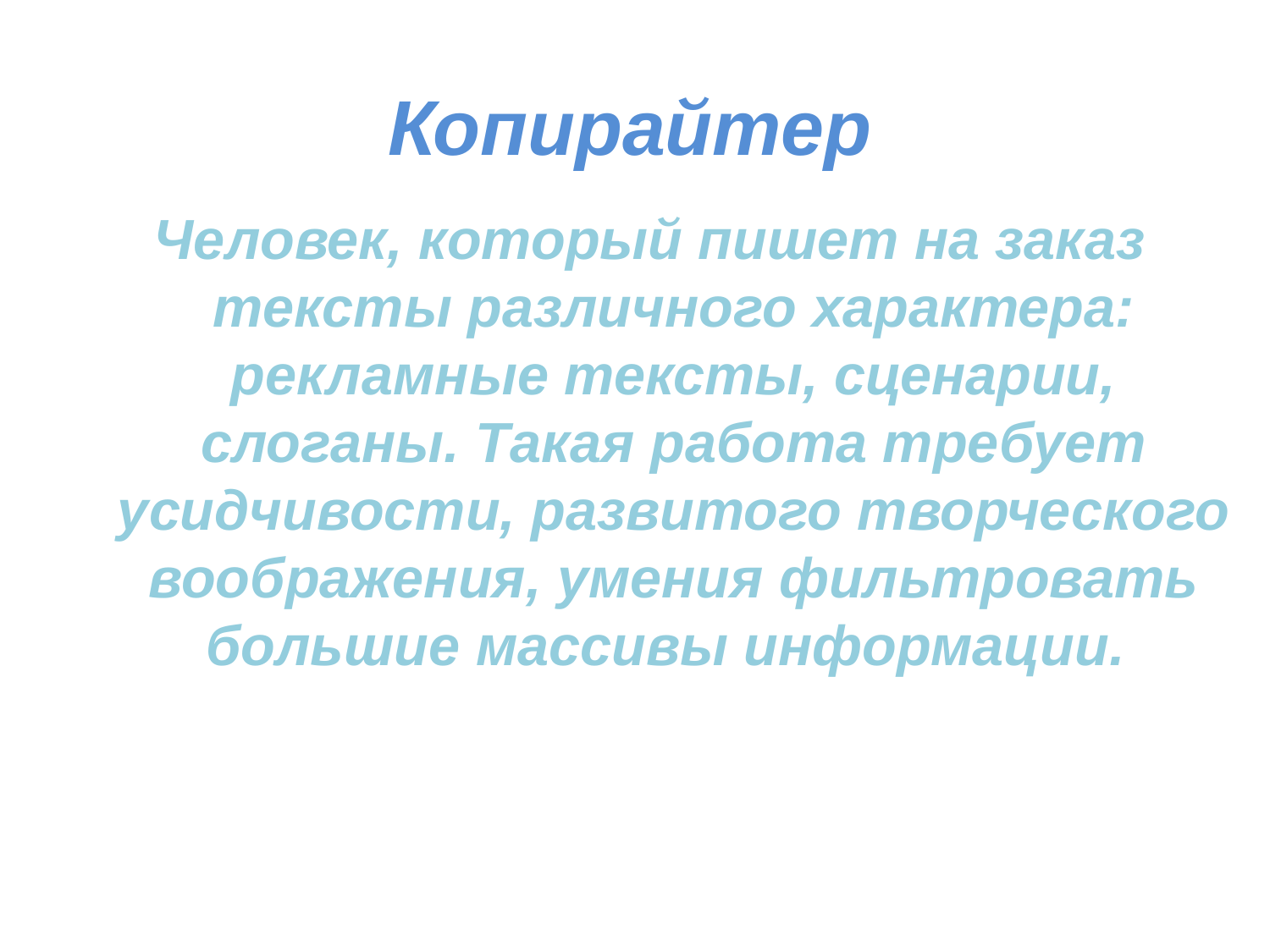

# Копирайтер
Человек, который пишет на заказ тексты различного характера: рекламные тексты, сценарии, слоганы. Такая работа требует усидчивости, развитого творческого воображения, умения фильтровать большие массивы информации.